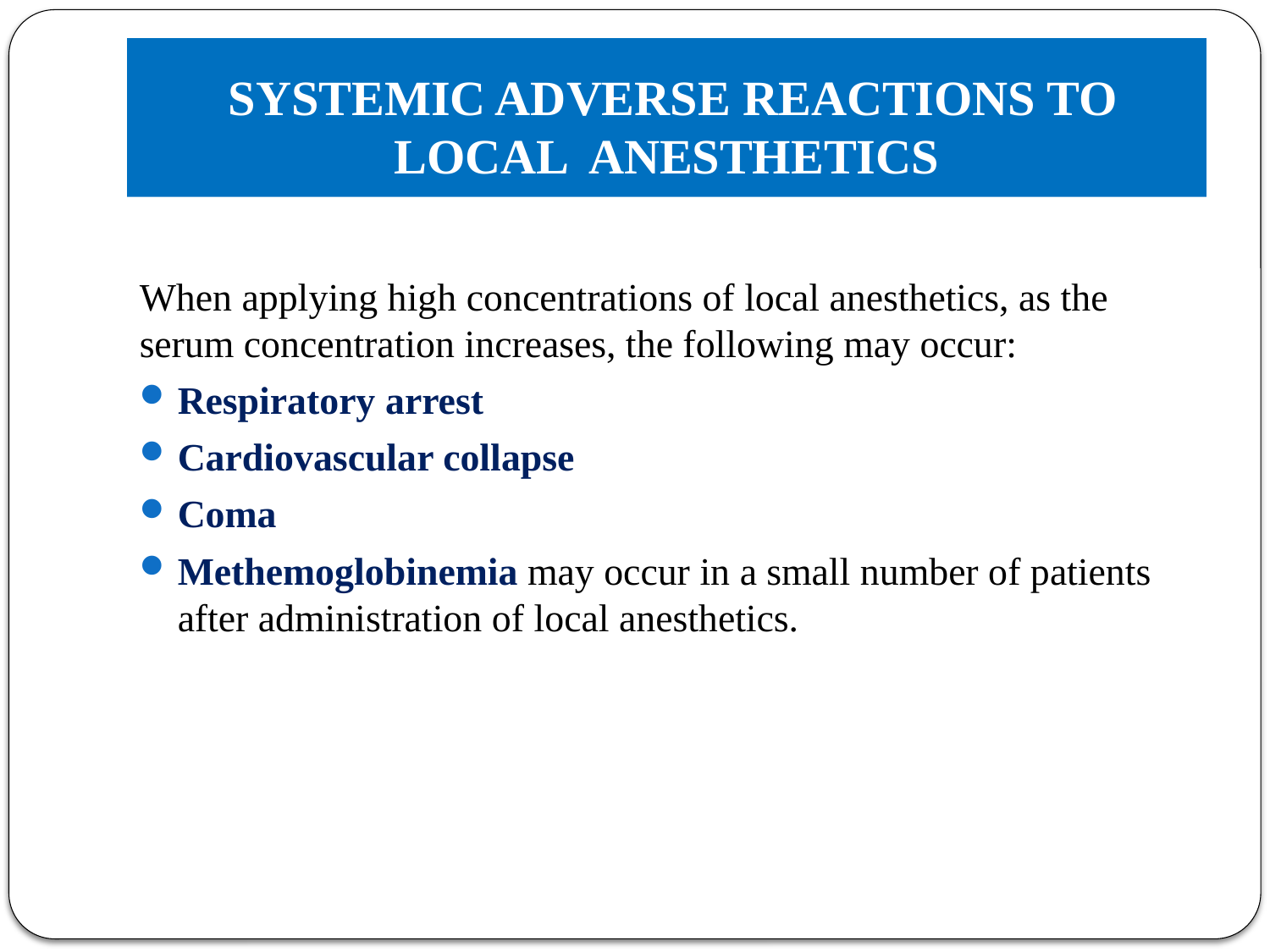

# SYSTEMIC ADVERSE REACTIONS TO LOCAL  ANESTHETICS

When applying high concentrations of local anesthetics, as the serum concentration increases, the following may occur:
Respiratory arrest
Cardiovascular collapse
Coma
Methemoglobinemia may occur in a small number of patients after administration of local anesthetics.